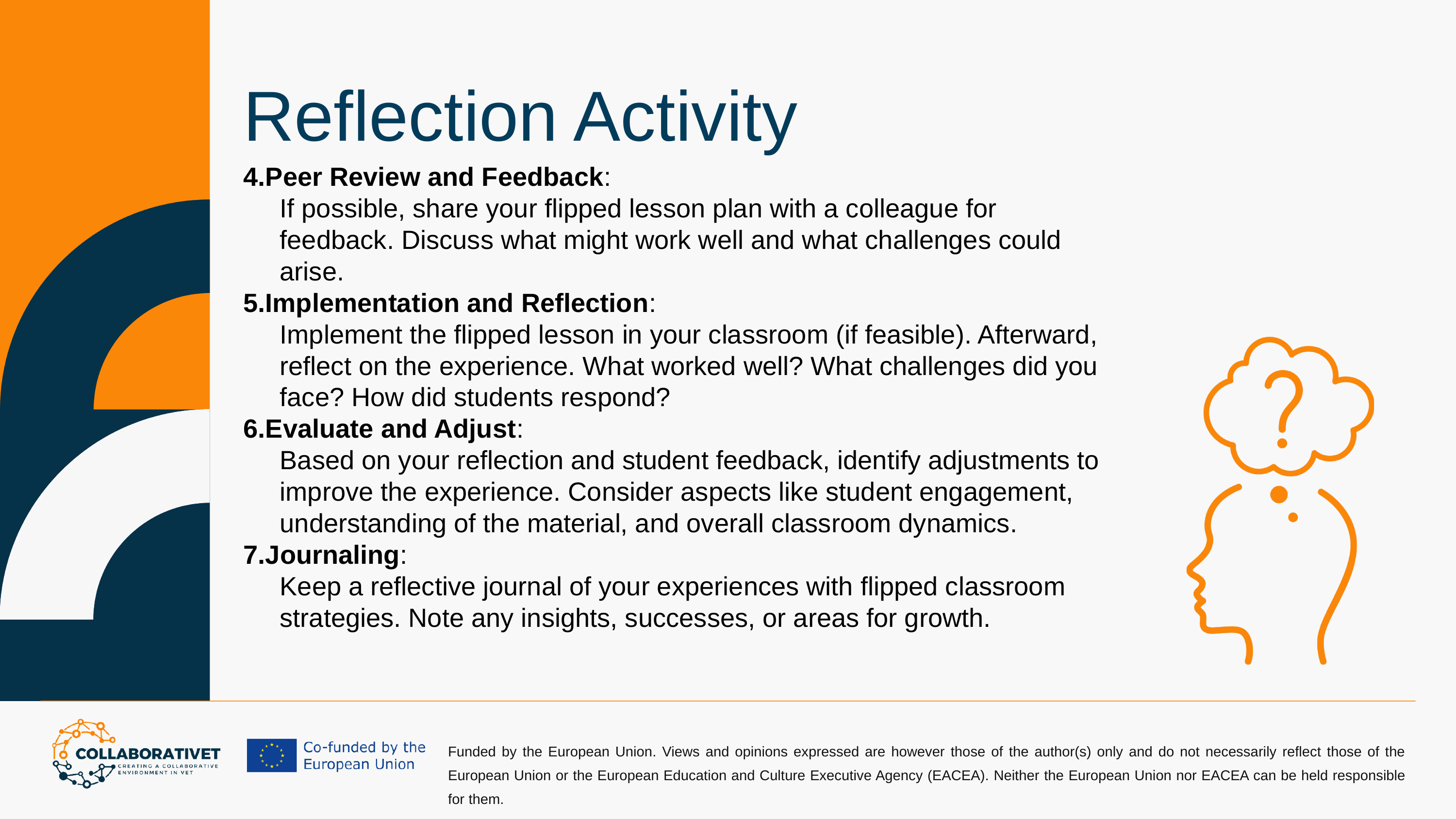

Reflection Activity
4.Peer Review and Feedback:
If possible, share your flipped lesson plan with a colleague for feedback. Discuss what might work well and what challenges could arise.
5.Implementation and Reflection:
Implement the flipped lesson in your classroom (if feasible). Afterward, reflect on the experience. What worked well? What challenges did you face? How did students respond?
6.Evaluate and Adjust:
Based on your reflection and student feedback, identify adjustments to improve the experience. Consider aspects like student engagement, understanding of the material, and overall classroom dynamics.
7.Journaling:
Keep a reflective journal of your experiences with flipped classroom strategies. Note any insights, successes, or areas for growth.

Funded by the European Union. Views and opinions expressed are however those of the author(s) only and do not necessarily reflect those of the European Union or the European Education and Culture Executive Agency (EACEA). Neither the European Union nor EACEA can be held responsible for them.